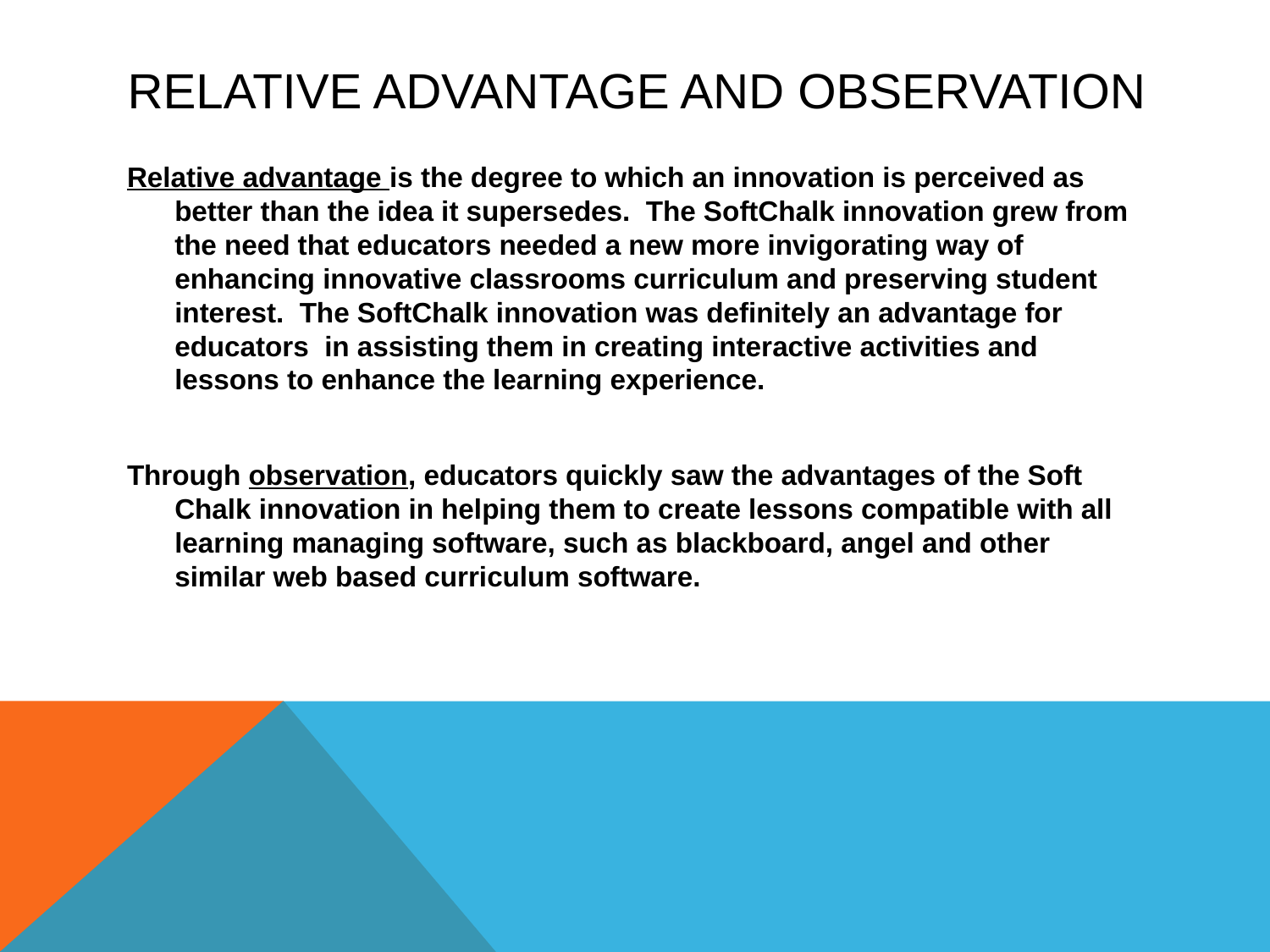

# Relative advantage and observation
Relative advantage is the degree to which an innovation is perceived as better than the idea it supersedes.  The SoftChalk innovation grew from the need that educators needed a new more invigorating way of enhancing innovative classrooms curriculum and preserving student interest.  The SoftChalk innovation was definitely an advantage for educators  in assisting them in creating interactive activities and lessons to enhance the learning experience.

Through observation, educators quickly saw the advantages of the Soft Chalk innovation in helping them to create lessons compatible with all learning managing software, such as blackboard, angel and other similar web based curriculum software.